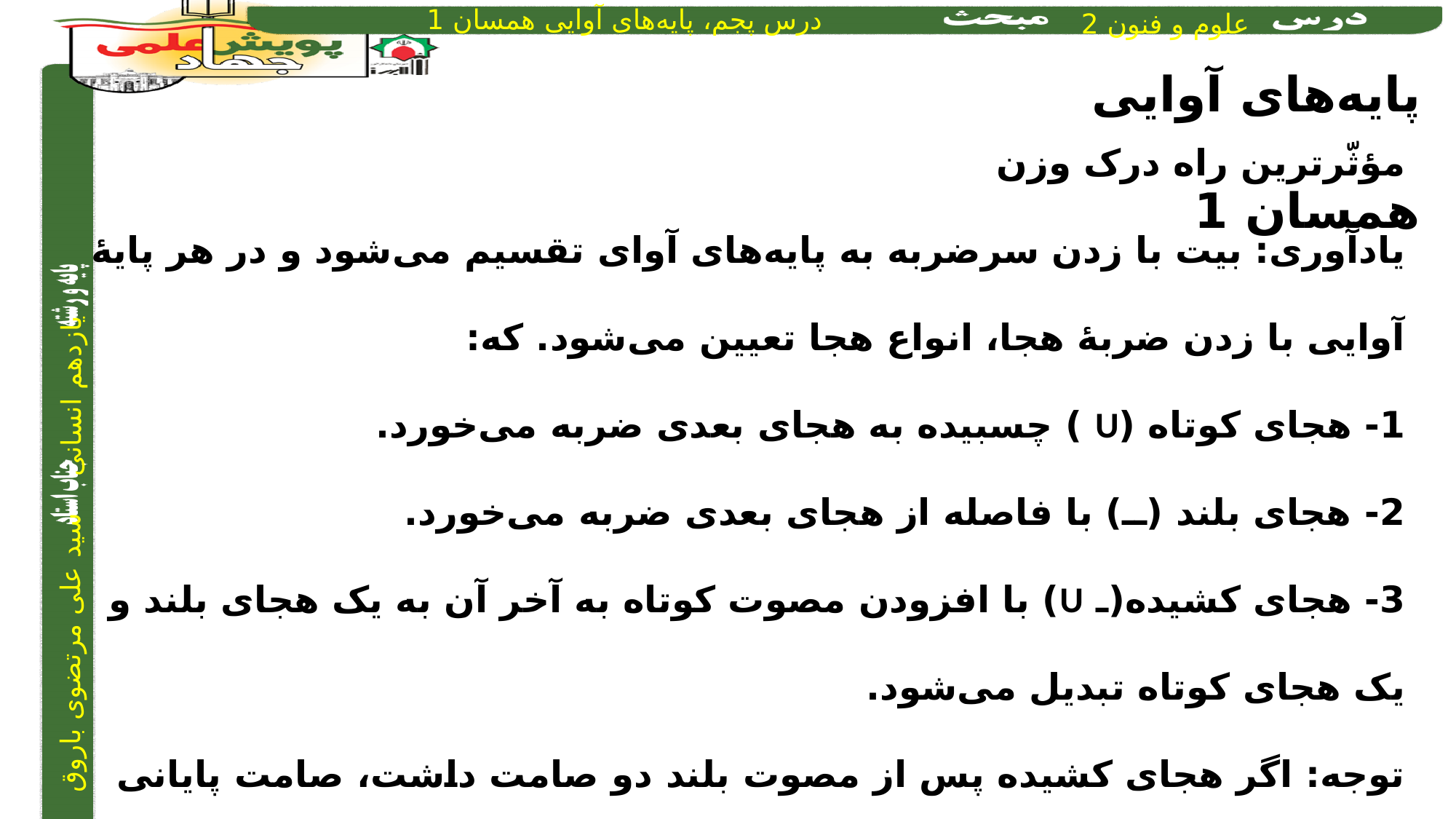

پایه‌های آوایی همسان 1
مؤثّرترین راه درک وزن
یادآوری: بیت با زدن سرضربه به پایه‌های آوای تقسیم می‌شود و در هر پایۀ آوایی با زدن ضربۀ هجا، انواع هجا تعیین می‌شود. که:
1- هجای کوتاه (U ) چسبیده به هجای بعدی ضربه می‌خورد.
2- هجای بلند (ــ) با فاصله از هجای بعدی ضربه می‌خورد.
3- هجای کشیده(ـ U) با افزودن مصوت کوتاه به آخر آن به یک هجای بلند و یک هجای کوتاه تبدیل می‌شود.
توجه: اگر هجای کشیده پس از مصوت بلند دو صامت داشت، صامت پایانی را نمی‌خوانیم.